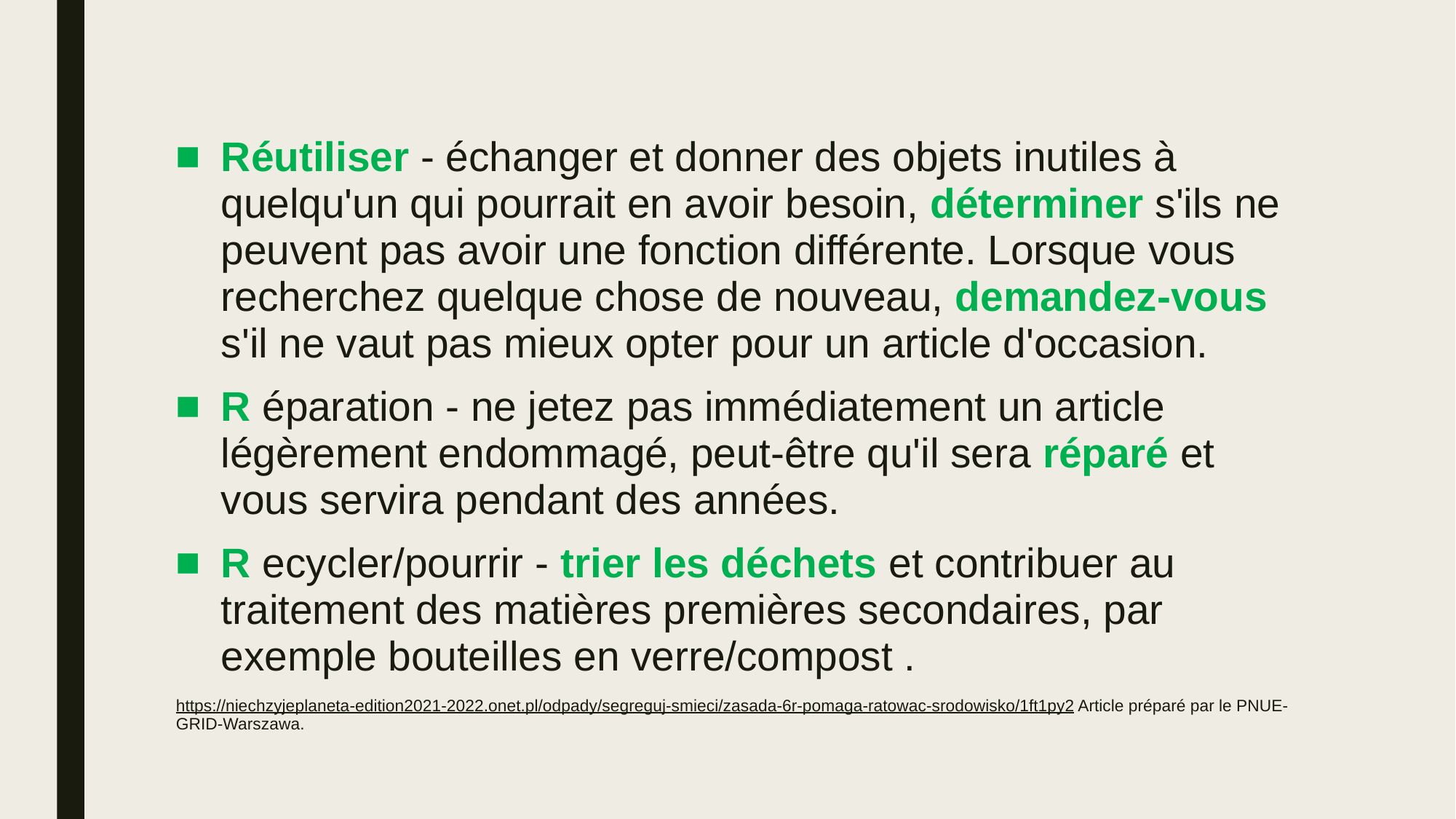

Réutiliser - échanger et donner des objets inutiles à quelqu'un qui pourrait en avoir besoin, déterminer s'ils ne peuvent pas avoir une fonction différente. Lorsque vous recherchez quelque chose de nouveau, demandez-vous s'il ne vaut pas mieux opter pour un article d'occasion.
R éparation - ne jetez pas immédiatement un article légèrement endommagé, peut-être qu'il sera réparé et vous servira pendant des années.
R ecycler/pourrir - trier les déchets et contribuer au traitement des matières premières secondaires, par exemple bouteilles en verre/compost .
https://niechzyjeplaneta-edition2021-2022.onet.pl/odpady/segreguj-smieci/zasada-6r-pomaga-ratowac-srodowisko/1ft1py2 Article préparé par le PNUE-GRID-Warszawa.